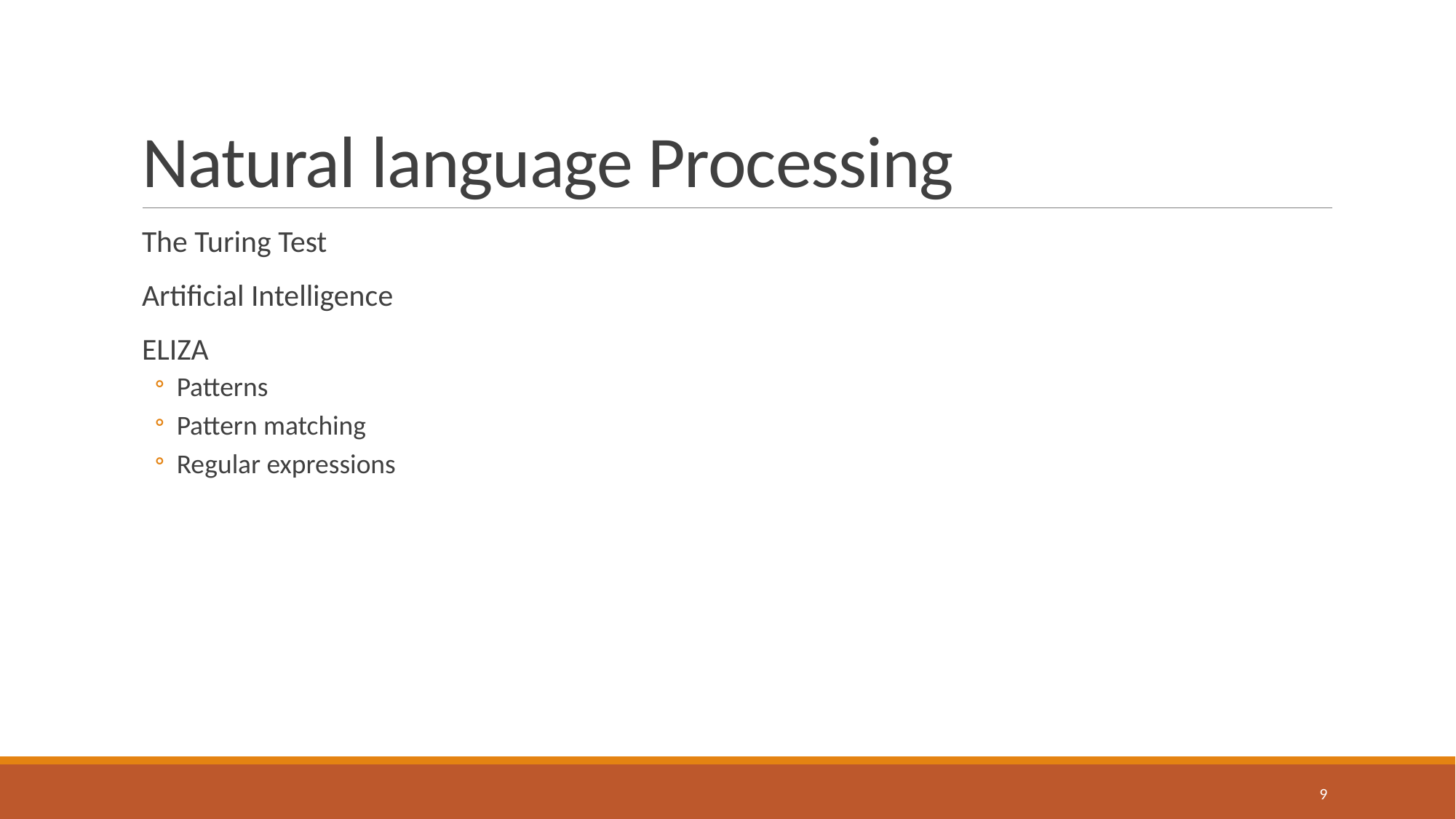

# Natural language Processing
The Turing Test
Artificial Intelligence
ELIZA
Patterns
Pattern matching
Regular expressions

9